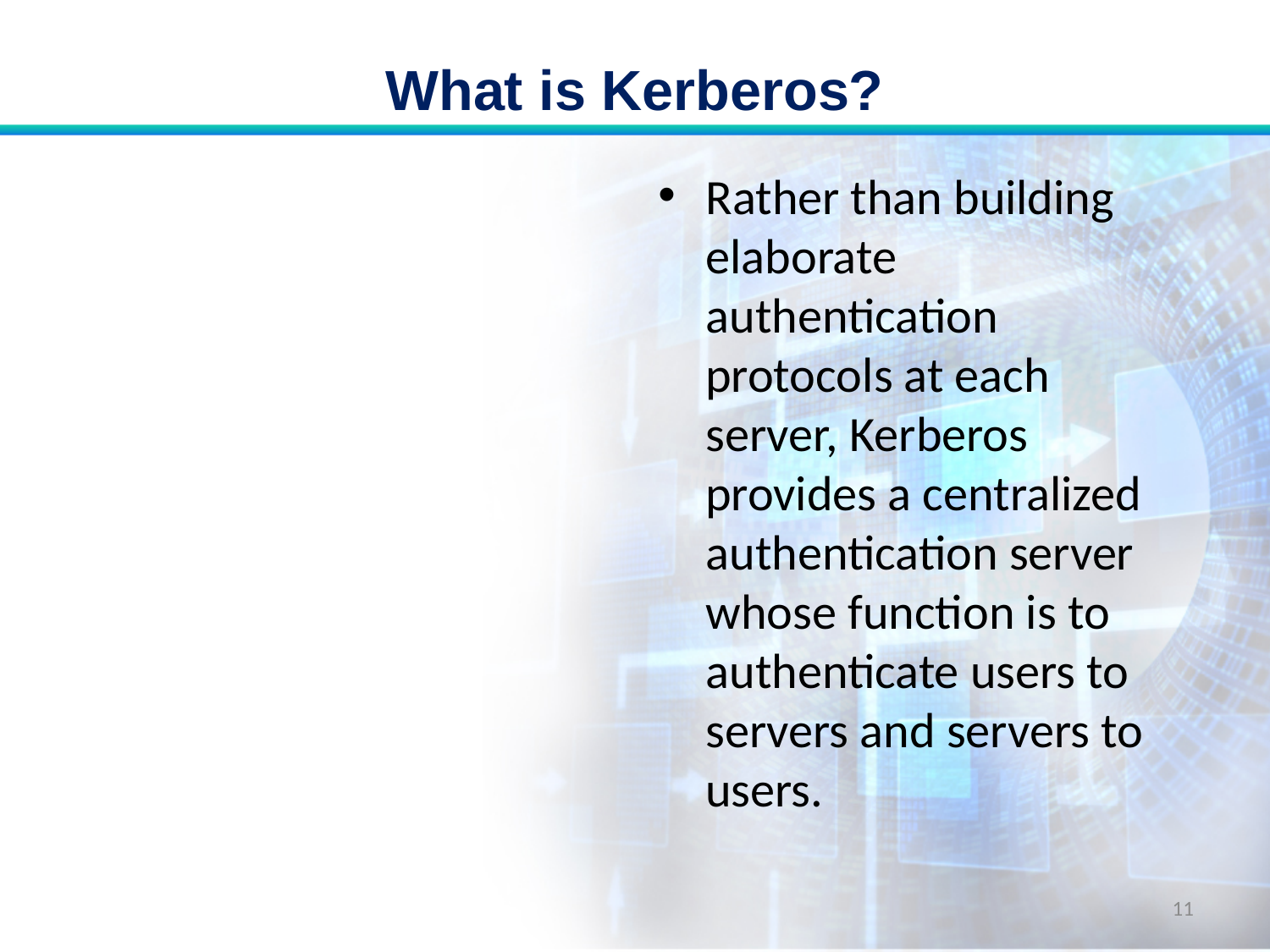

# What is Kerberos?
Rather than building elaborate authentication protocols at each server, Kerberos provides a centralized authentication server whose function is to authenticate users to servers and servers to users.
11